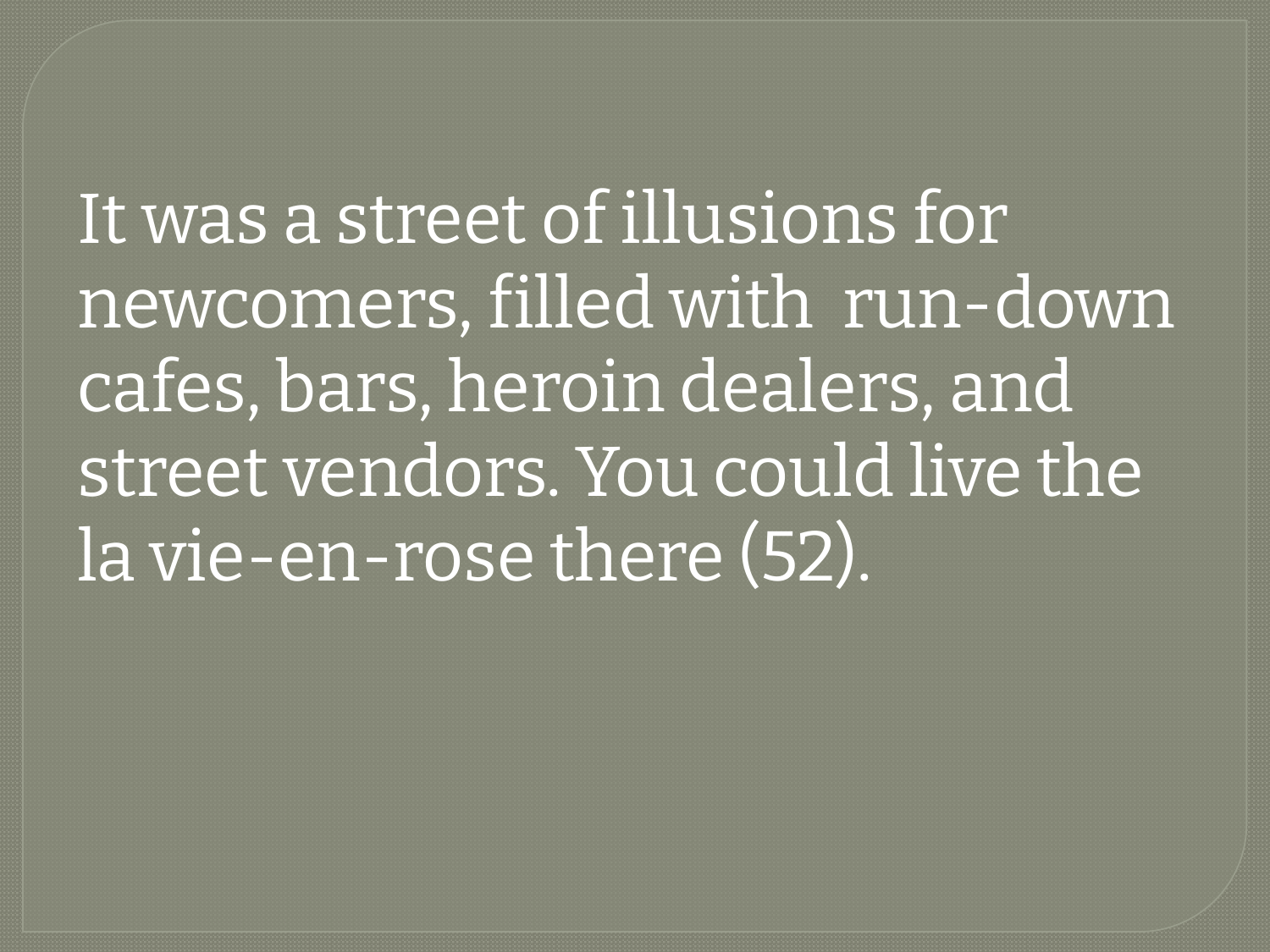

It was a street of illusions for newcomers, filled with  run-down cafes, bars, heroin dealers, and street vendors. You could live the la vie-en-rose there (52).